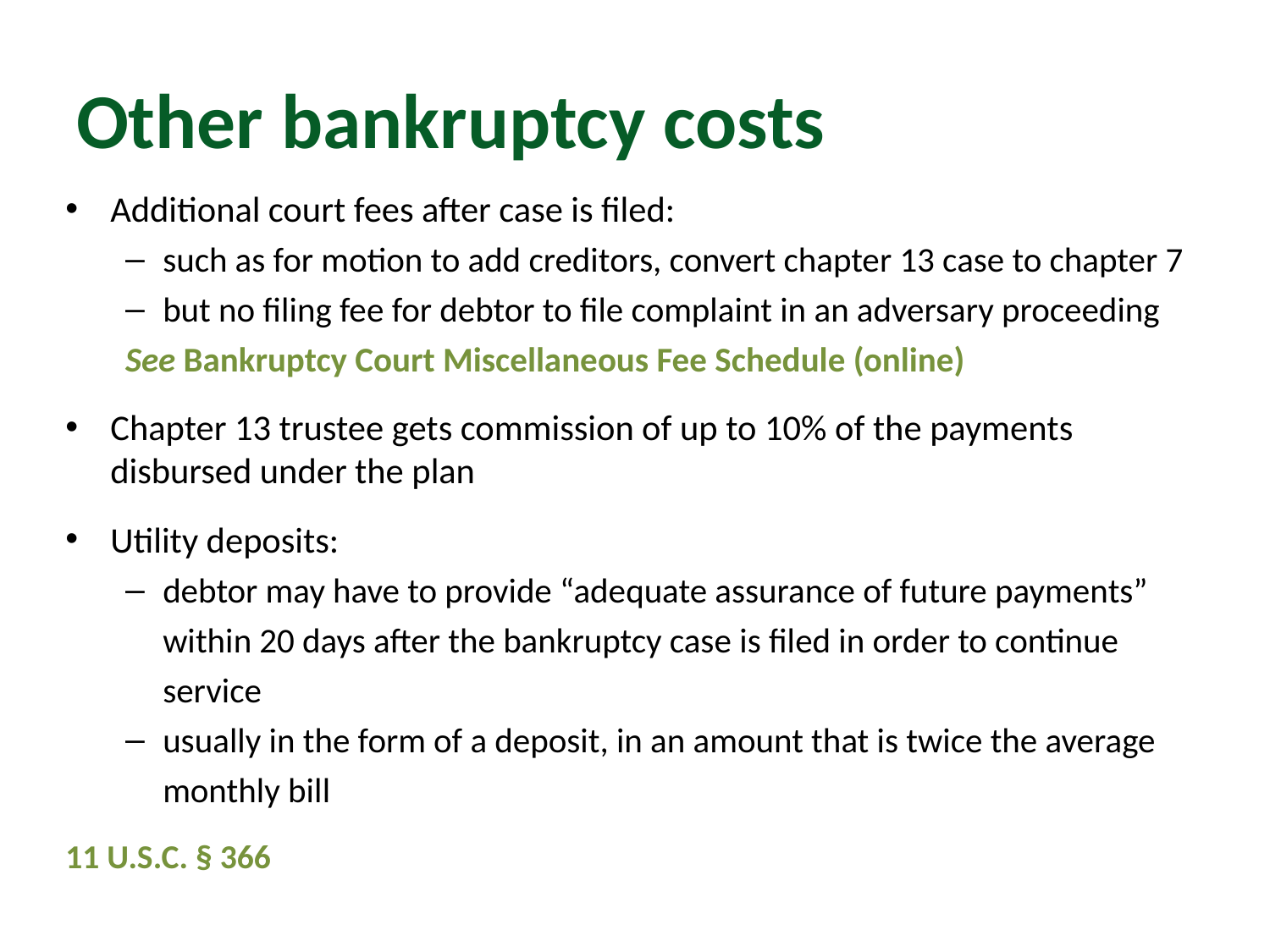

# Other bankruptcy costs
Additional court fees after case is filed:
such as for motion to add creditors, convert chapter 13 case to chapter 7
but no filing fee for debtor to file complaint in an adversary proceeding
See Bankruptcy Court Miscellaneous Fee Schedule (online)
Chapter 13 trustee gets commission of up to 10% of the payments disbursed under the plan
Utility deposits:
debtor may have to provide “adequate assurance of future payments” within 20 days after the bankruptcy case is filed in order to continue service
usually in the form of a deposit, in an amount that is twice the average monthly bill
11 U.S.C. § 366